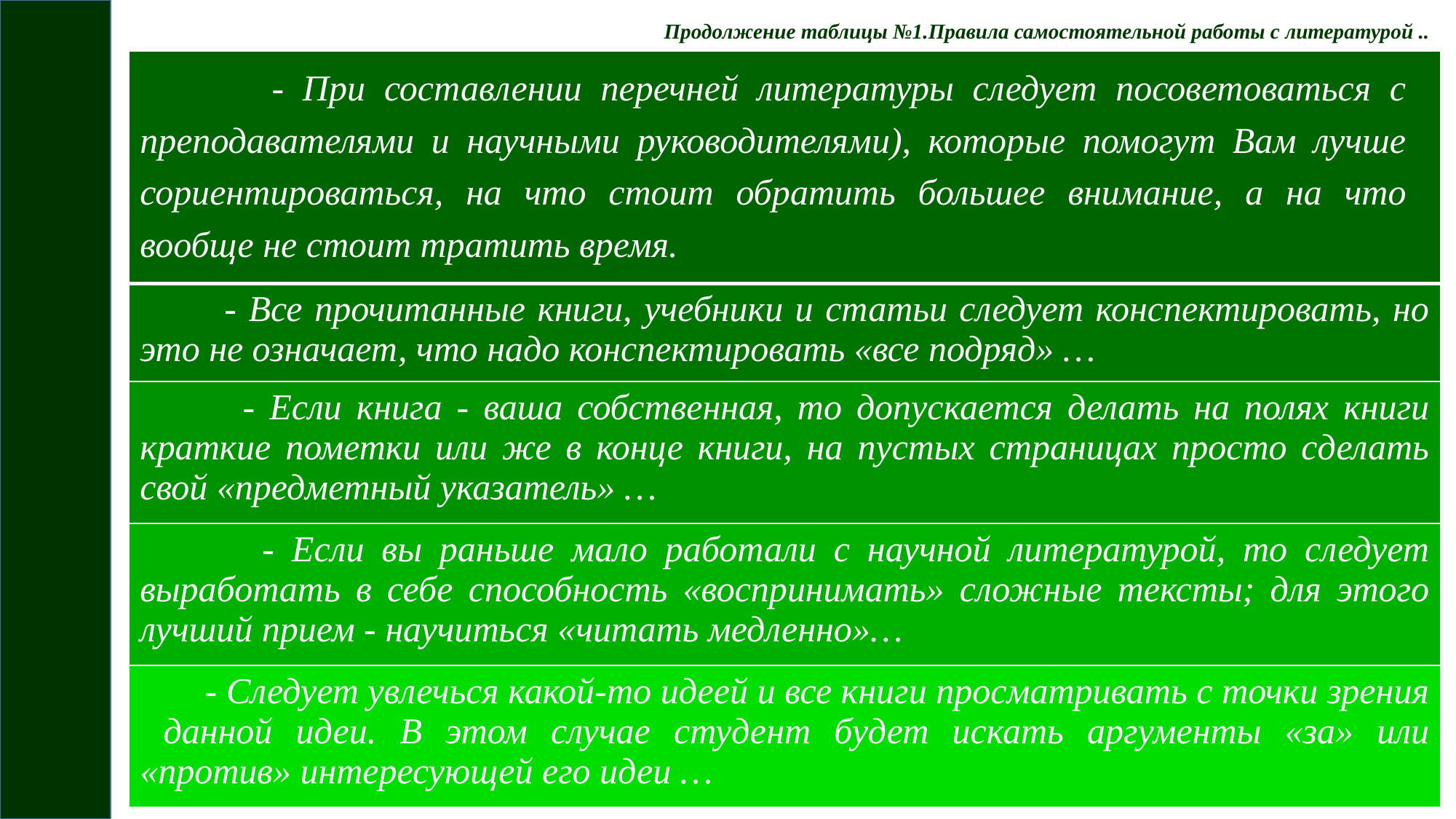

Продолжение таблицы №1.Правила самостоятельной работы с литературой ..
| - При составлении перечней литературы следует посоветоваться с преподавателями и научными руководителями), которые помогут Вам лучше сориентироваться, на что стоит обратить большее внимание, а на что вообще не стоит тратить время. |
| --- |
| - Все прочитанные книги, учебники и статьи следует конспектировать, но это не означает, что надо конспектировать «все подряд» … |
| - Если книга - ваша собственная, то допускается делать на полях книги краткие пометки или же в конце книги, на пустых страницах просто сделать свой «предметный указатель» … |
| - Если вы раньше мало работали с научной литературой, то следует выработать в себе способность «воспринимать» сложные тексты; для этого лучший прием - научиться «читать медленно»… |
| - Следует увлечься какой-то идеей и все книги просматривать с точки зрения данной идеи. В этом случае студент будет искать аргументы «за» или «против» интересующей его идеи … |